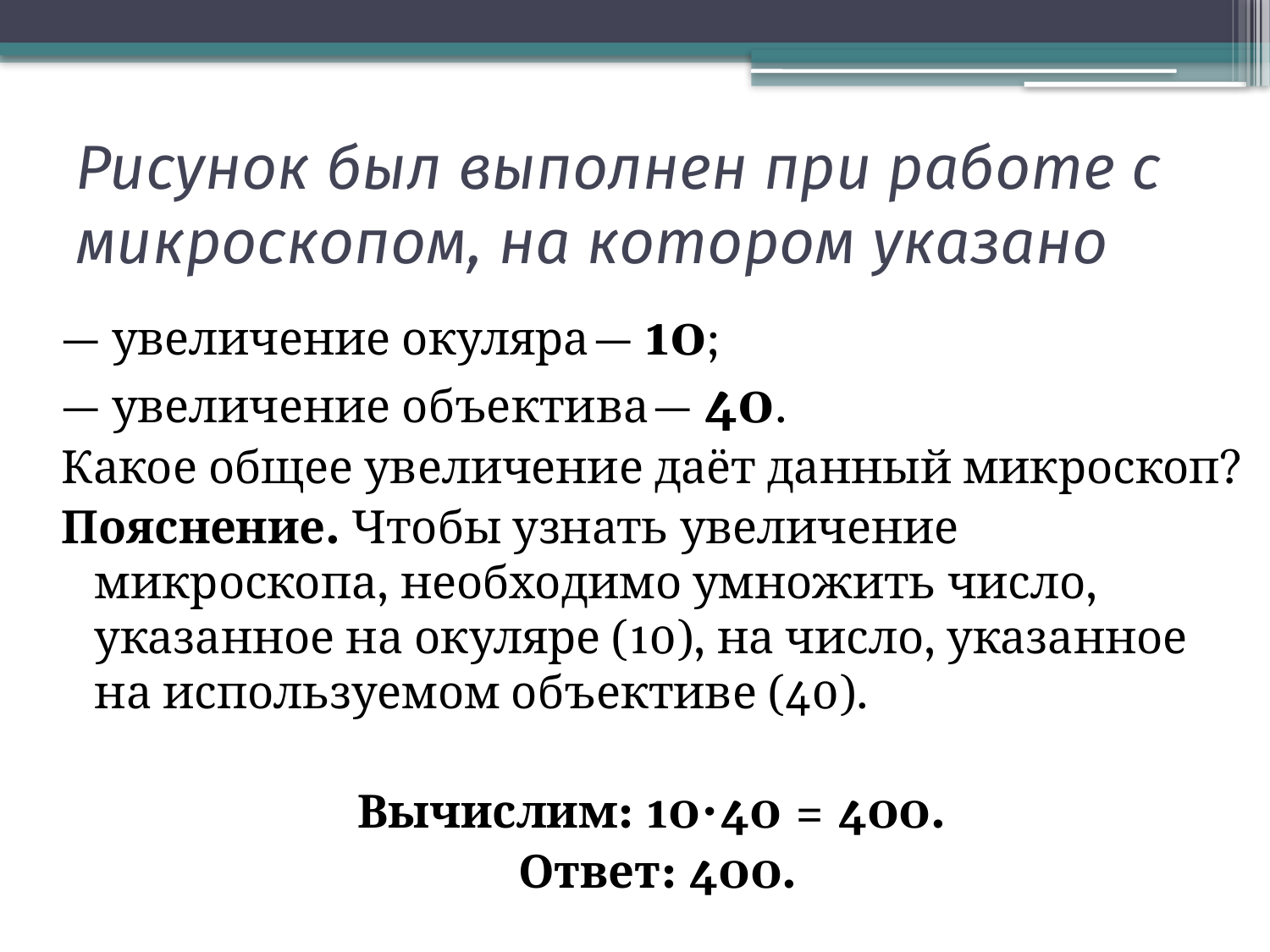

# Рисунок был выполнен при работе с микроскопом, на котором указано
— увеличение окуляра  — 10;
— увеличение объектива  — 40.
Какое общее увеличение даёт данный микроскоп?
Пояснение. Чтобы узнать увеличение микроскопа, необходимо умножить число, указанное на окуляре (10), на число, указанное на используемом объективе (40).

Вычислим: 10 · 40 = 400.
 Ответ: 400.